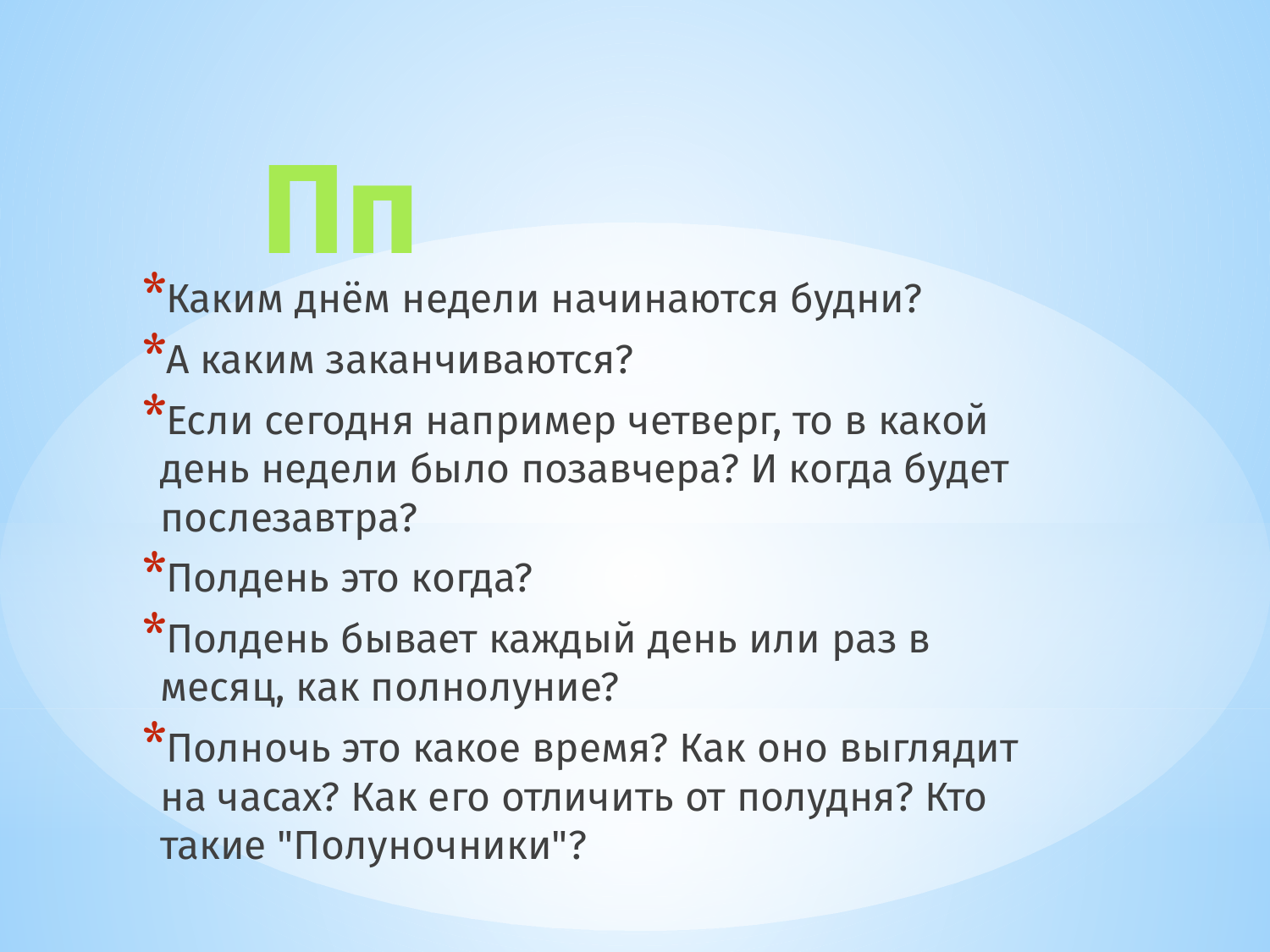

# Пп
Каким днём недели начинаются будни?
А каким заканчиваются?
Если сегодня например четверг, то в какой день недели было позавчера? И когда будет послезавтра?
Полдень это когда?
Полдень бывает каждый день или раз в месяц, как полнолуние?
Полночь это какое время? Как оно выглядит на часах? Как его отличить от полудня? Кто такие "Полуночники"?